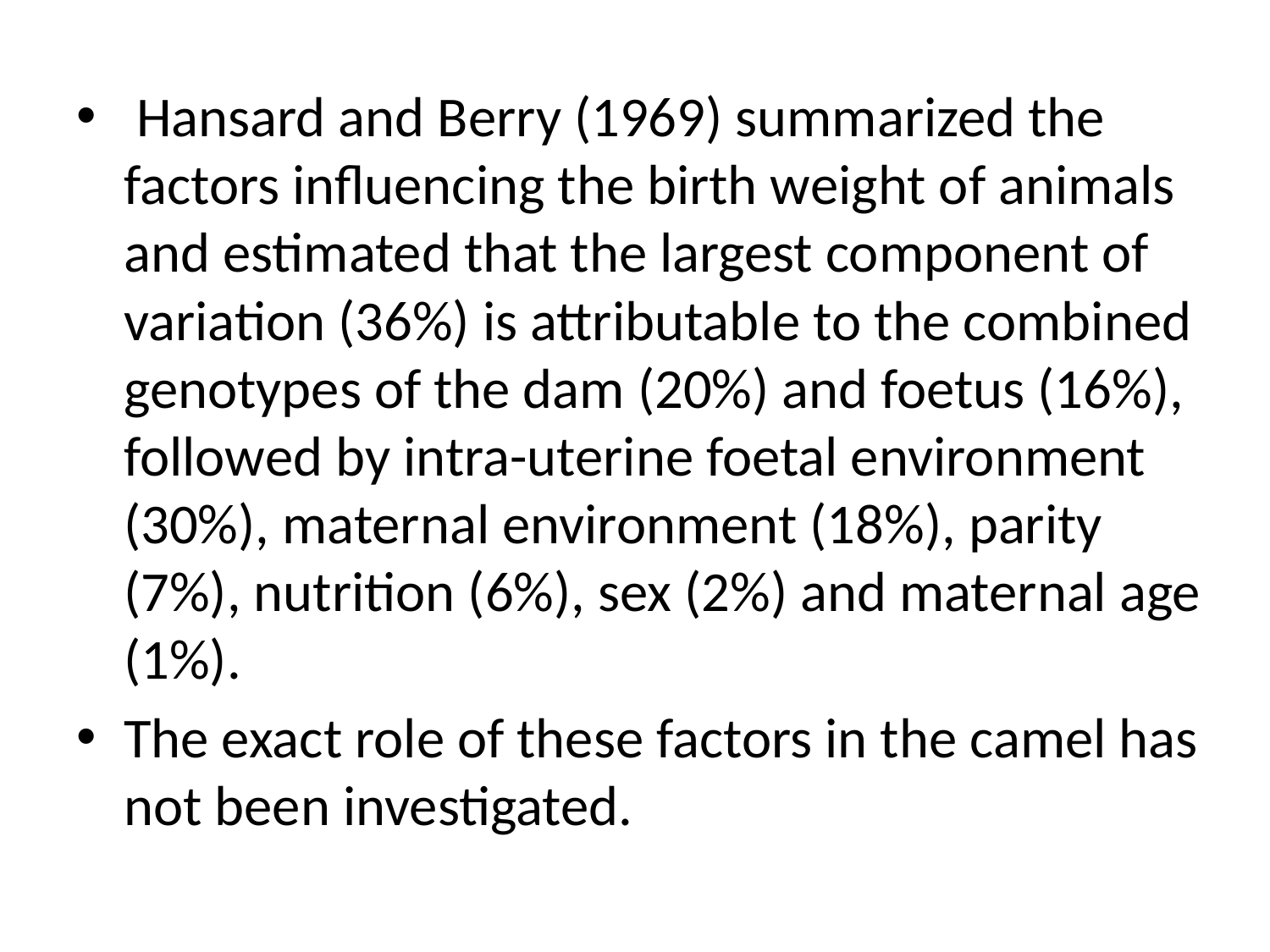

Hansard and Berry (1969) summarized the factors influencing the birth weight of animals and estimated that the largest component of variation (36%) is attributable to the combined genotypes of the dam (20%) and foetus (16%), followed by intra-uterine foetal environment (30%), maternal environment (18%), parity (7%), nutrition (6%), sex (2%) and maternal age (1%).
The exact role of these factors in the camel has not been investigated.